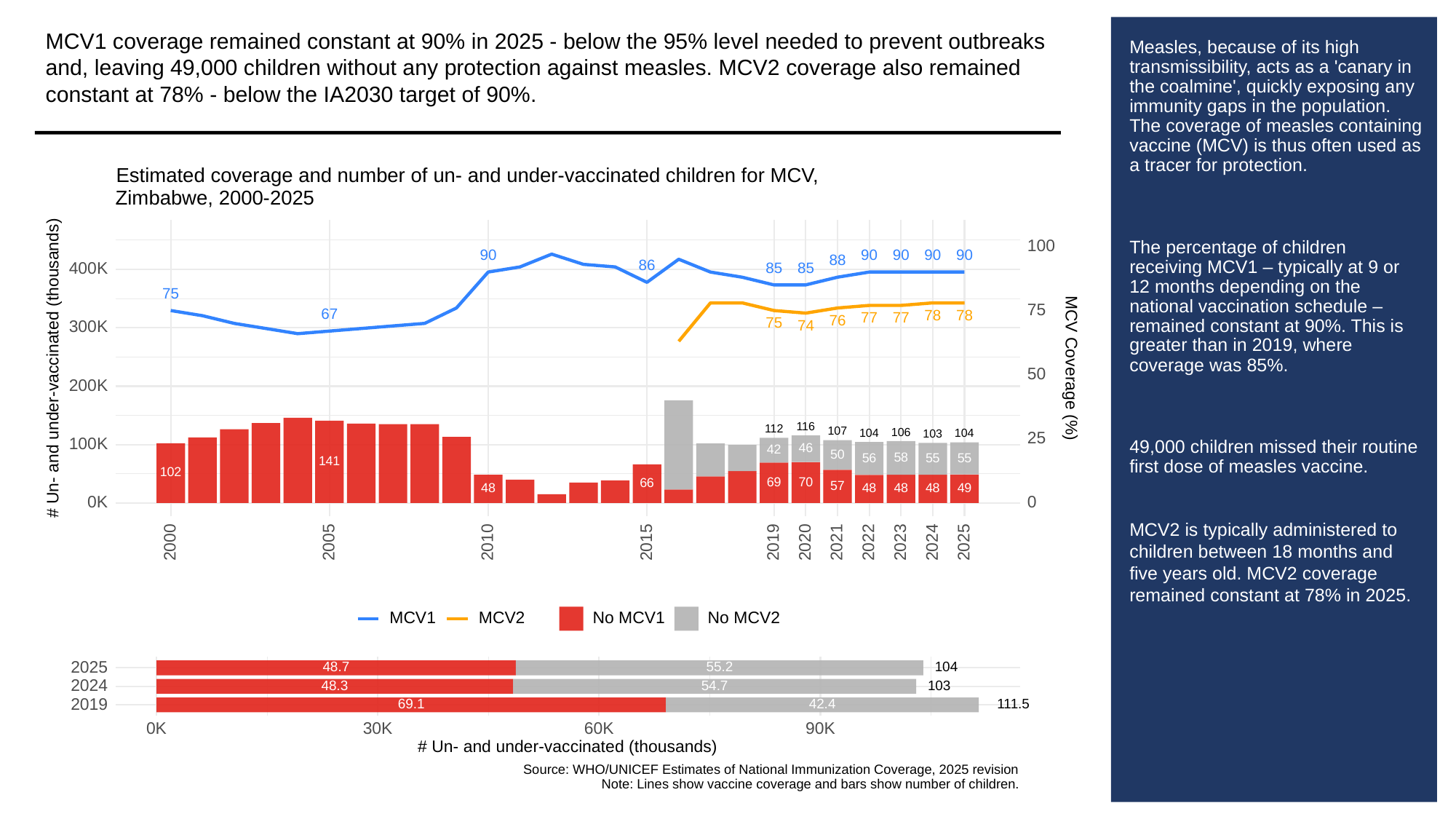

MCV1 coverage remained constant at 90% in 2025 - below the 95% level needed to prevent outbreaks and, leaving 49,000 children without any protection against measles. MCV2 coverage also remained constant at 78% - below the IA2030 target of 90%.
# Measles, because of its high transmissibility, acts as a 'canary in the coalmine', quickly exposing any immunity gaps in the population. The coverage of measles containing vaccine (MCV) is thus often used as a tracer for protection.

The percentage of children receiving MCV1 – typically at 9 or 12 months depending on the national vaccination schedule – remained constant at 90%. This is greater than in 2019, where coverage was 85%.

49,000 children missed their routine first dose of measles vaccine.

MCV2 is typically administered to children between 18 months and five years old. MCV2 coverage remained constant at 78% in 2025.

Estimated coverage and number of un- and under-vaccinated children for MCV,
Zimbabwe, 2000-2025

100
90
90
90
90
90

88
86
85
85
400K

75

75
67
78
78
77
77
76
75
74
300K

# Un- and under-vaccinated (thousands)
MCV Coverage (%)
50
200K

116

112
107
106

104
104
103
25

100K

46

42
50
58
56
55
55
141

102

70
69
66

57

49
48
48
48
48

0K
0

2023
2000
2005
2010
2015
2019
2020
2021
2022
2024
2025

MCV1
MCV2
No MCV1
No MCV2

2025
48.7
55.2
104

2024
48.3
103
54.7

2019
69.1
111.5
42.4

30K
0K
60K
90K
# Un- and under-vaccinated (thousands)
Source: WHO/UNICEF Estimates of National Immunization Coverage, 2025 revision
Note: Lines show vaccine coverage and bars show number of children.